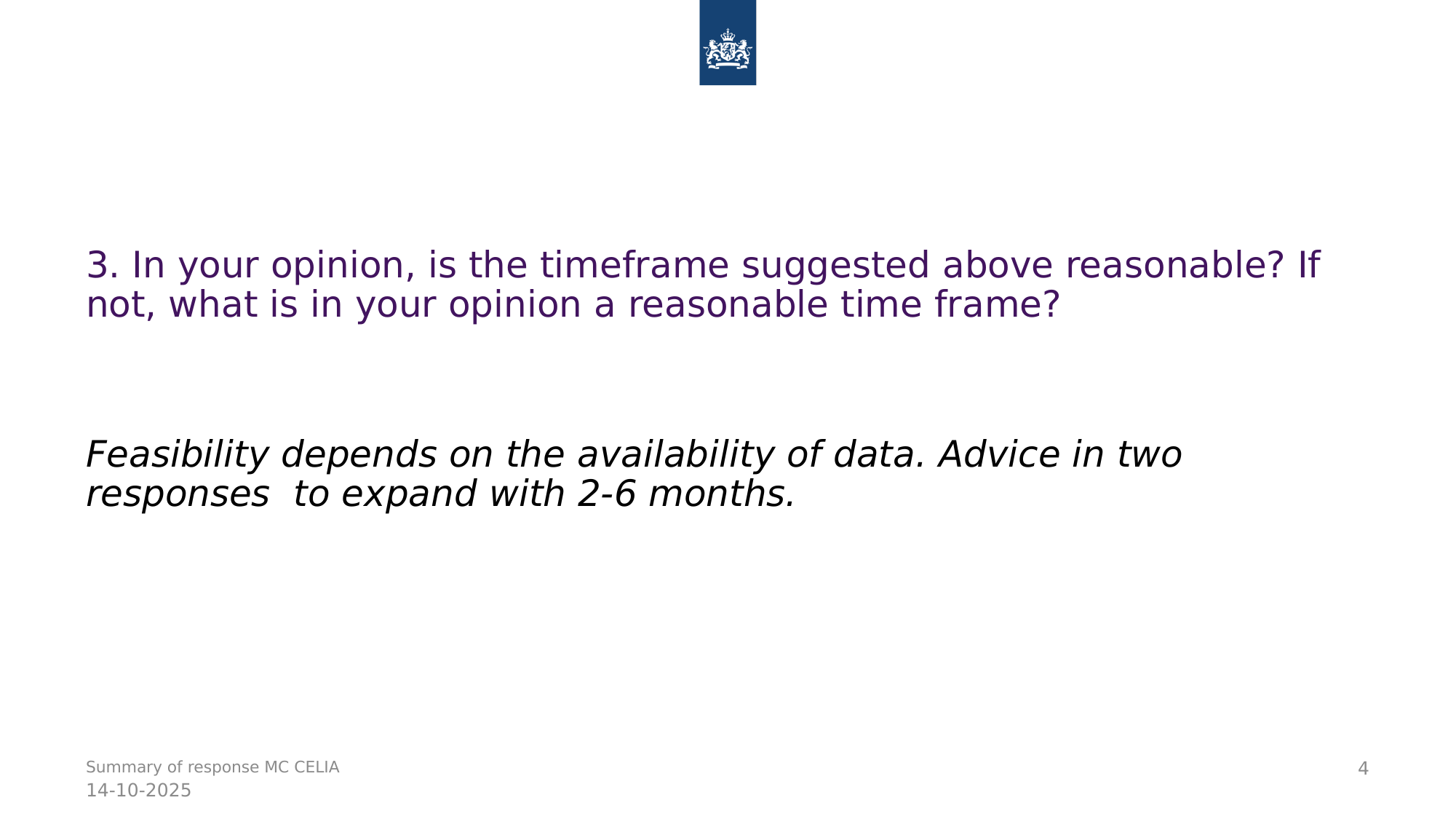

# 3. In your opinion, is the timeframe suggested above reasonable? If not, what is in your opinion a reasonable time frame?
Feasibility depends on the availability of data. Advice in two responses  to expand with 2-6 months.
4
Summary of response MC CELIA
14-10-2025